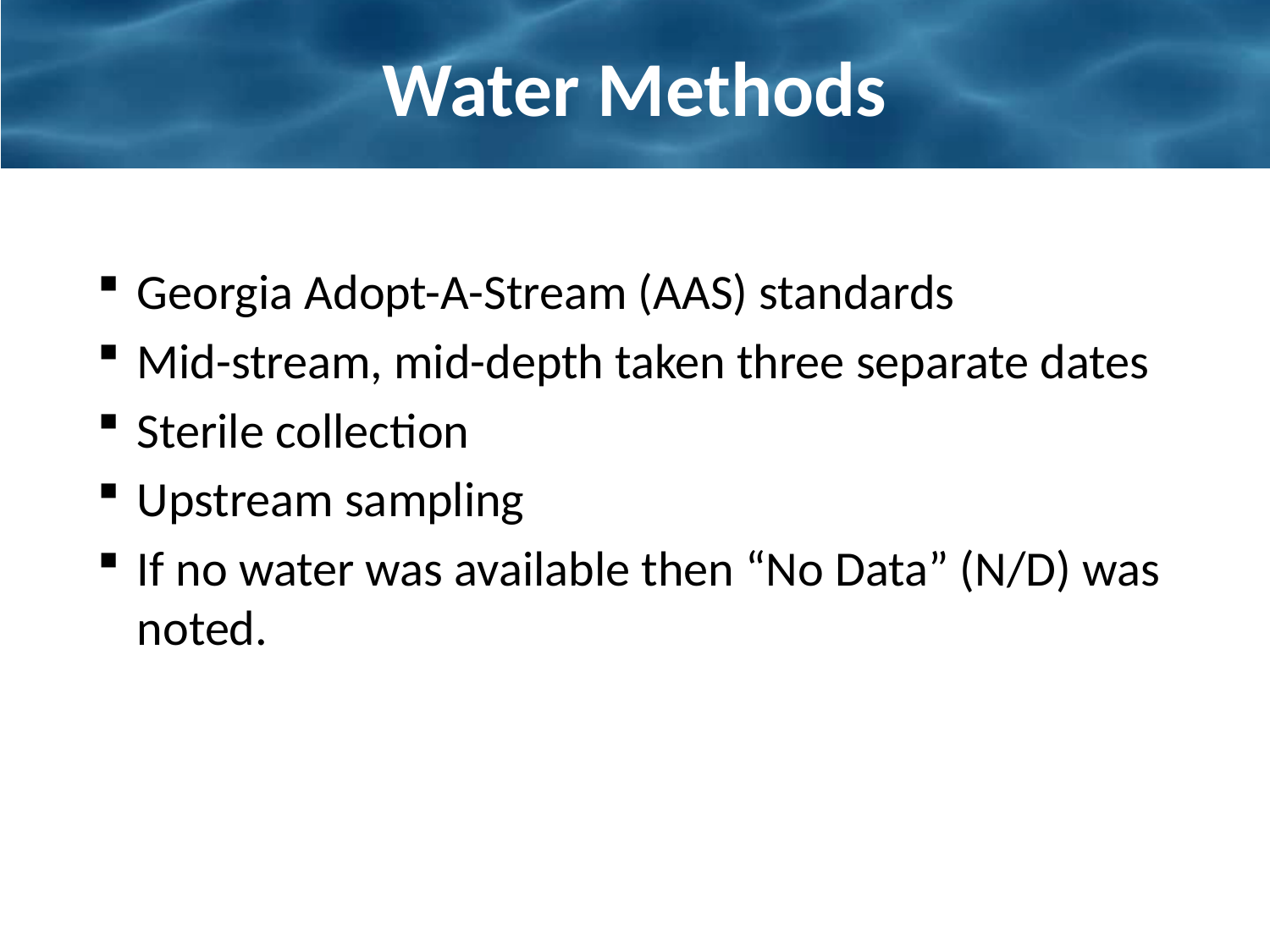

# Water Methods
Georgia Adopt-A-Stream (AAS) standards
Mid-stream, mid-depth taken three separate dates
Sterile collection
Upstream sampling
If no water was available then “No Data” (N/D) was noted.